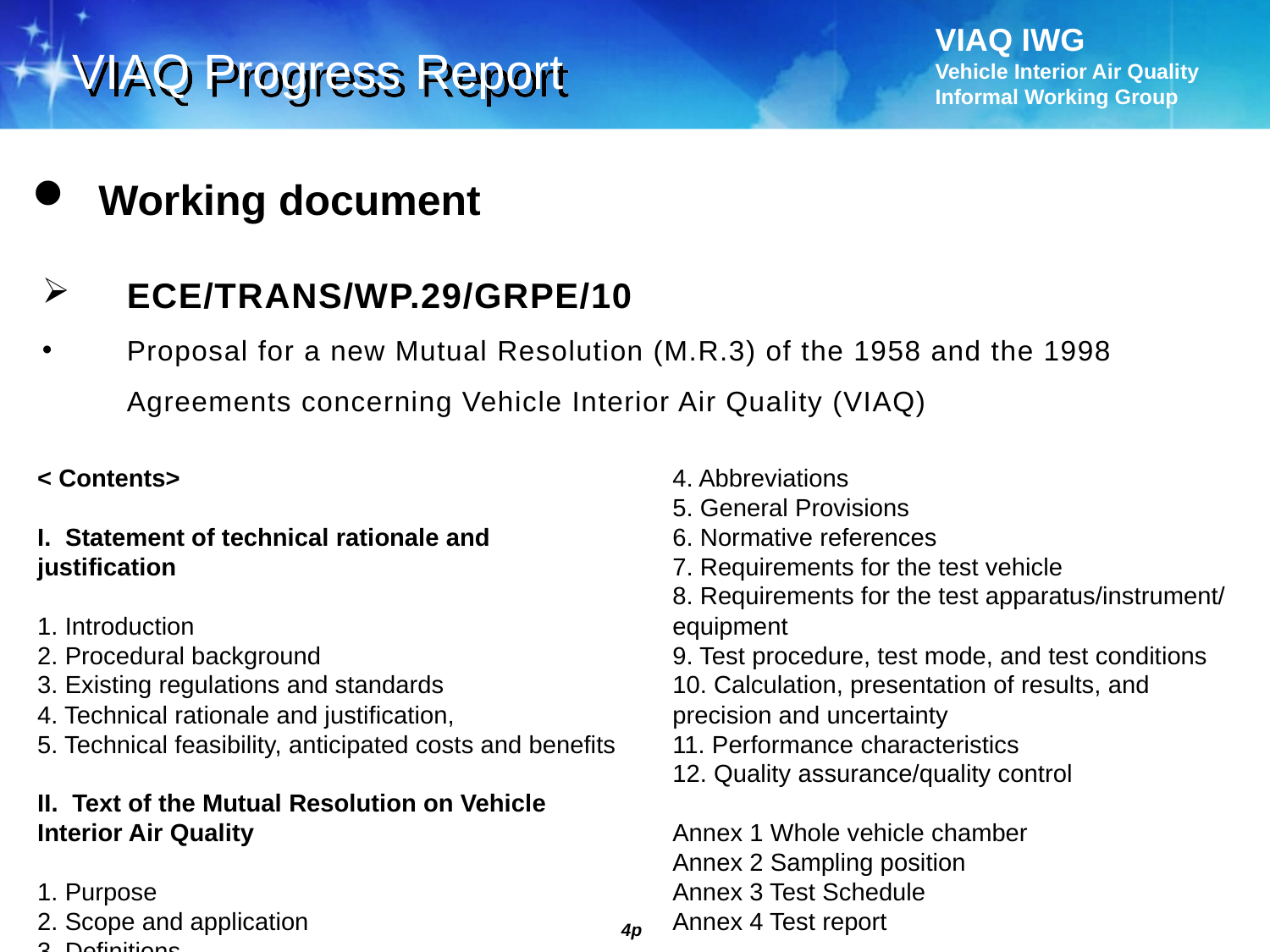

VIAQ Progress Report
  Working document
ECE/TRANS/WP.29/GRPE/10
Proposal for a new Mutual Resolution (M.R.3) of the 1958 and the 1998 Agreements concerning Vehicle Interior Air Quality (VIAQ)

< Contents>

I.  Statement of technical rationale and justification

1. Introduction
2. Procedural background
3. Existing regulations and standards
4. Technical rationale and justification,
5. Technical feasibility, anticipated costs and benefits

II.  Text of the Mutual Resolution on Vehicle Interior Air Quality

1. Purpose
2. Scope and application
3. Definitions
4. Abbreviations
5. General Provisions
6. Normative references
7. Requirements for the test vehicle
8. Requirements for the test apparatus/instrument/equipment
9. Test procedure, test mode, and test conditions
10. Calculation, presentation of results, and precision and uncertainty
11. Performance characteristics
12. Quality assurance/quality control

Annex 1 Whole vehicle chamber
Annex 2 Sampling position
Annex 3 Test Schedule
Annex 4 Test report